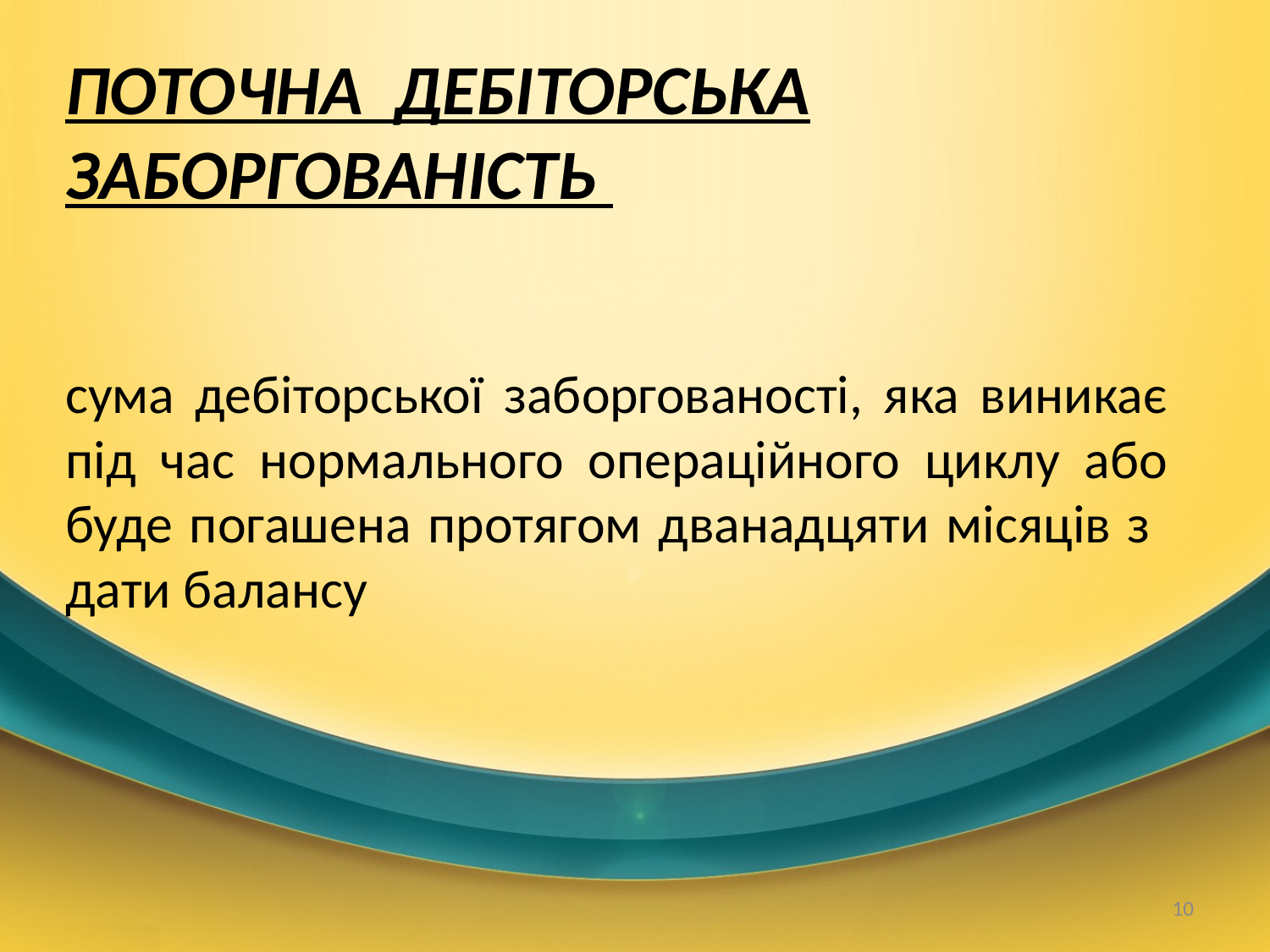

# Поточна  дебіторська заборгованість
сума дебіторської заборгованості, яка виникає під час нормального операційного циклу або буде погашена протягом дванадцяти місяців з
дати балансу
10